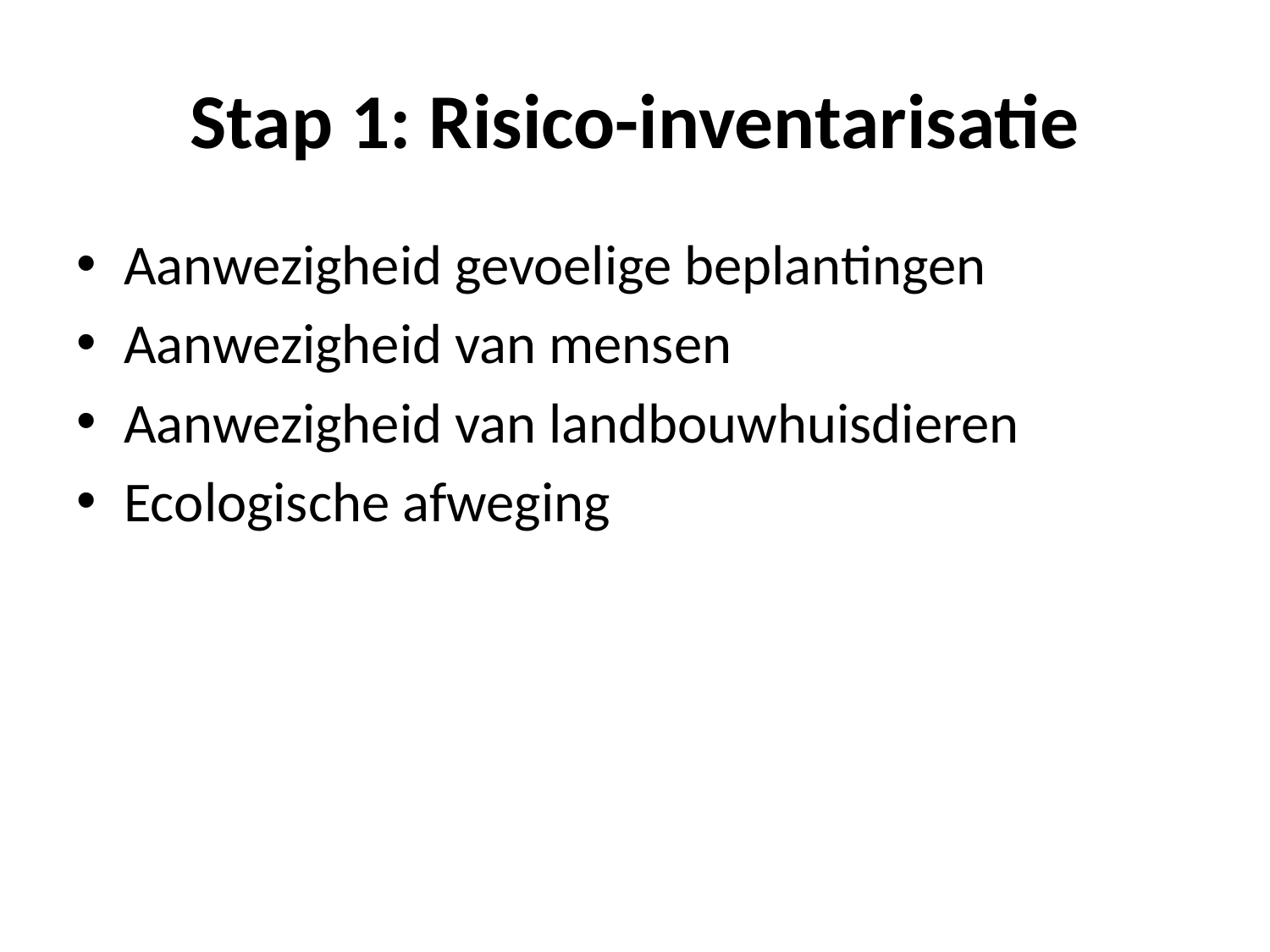

# Stap 1: Risico-inventarisatie
Aanwezigheid gevoelige beplantingen
Aanwezigheid van mensen
Aanwezigheid van landbouwhuisdieren
Ecologische afweging